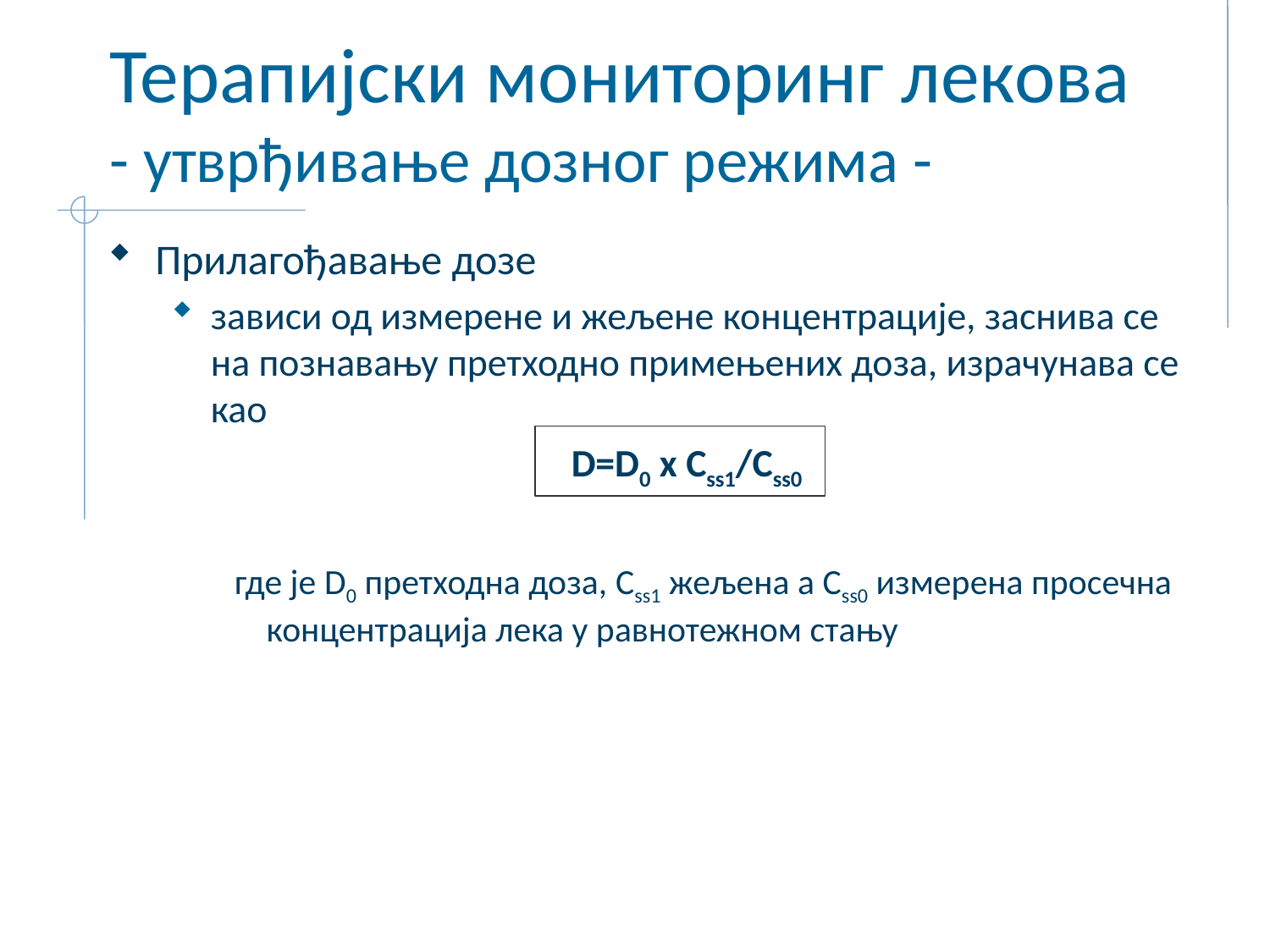

# Терапијски мониторинг лекова - утврђивање дозног режима -
Прилагођавање дозе
зависи од измерене и жељене концентрације, заснива се на познавању претходно примењених доза, израчунава се као
D=D0 x Css1/Css0

где је D0 претходна доза, Css1 жељена а Css0 измерена просечна концентрација лека у равнотежном стању